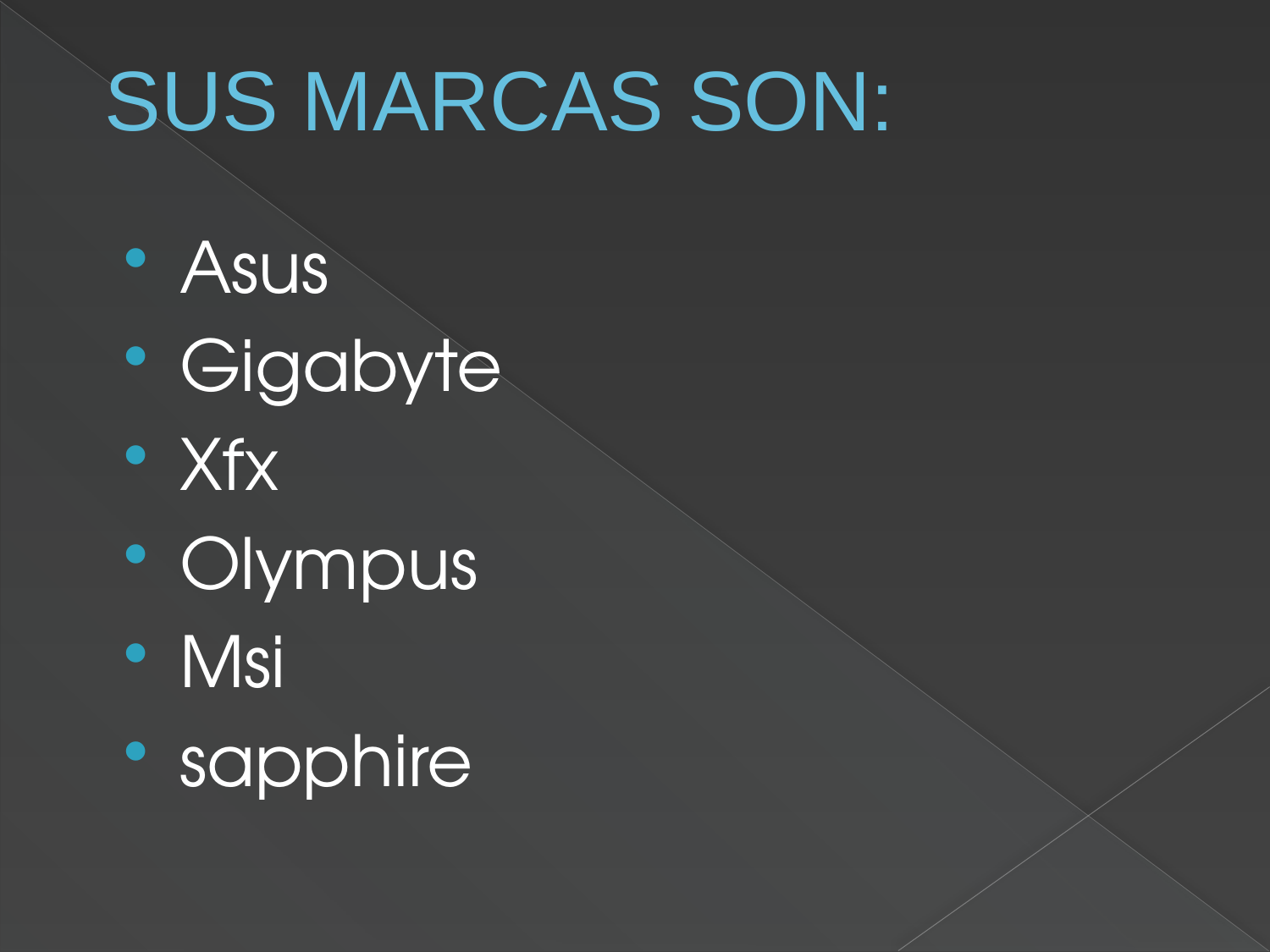

# SUS MARCAS SON:
Asus
Gigabyte
Xfx
Olympus
Msi
sapphire